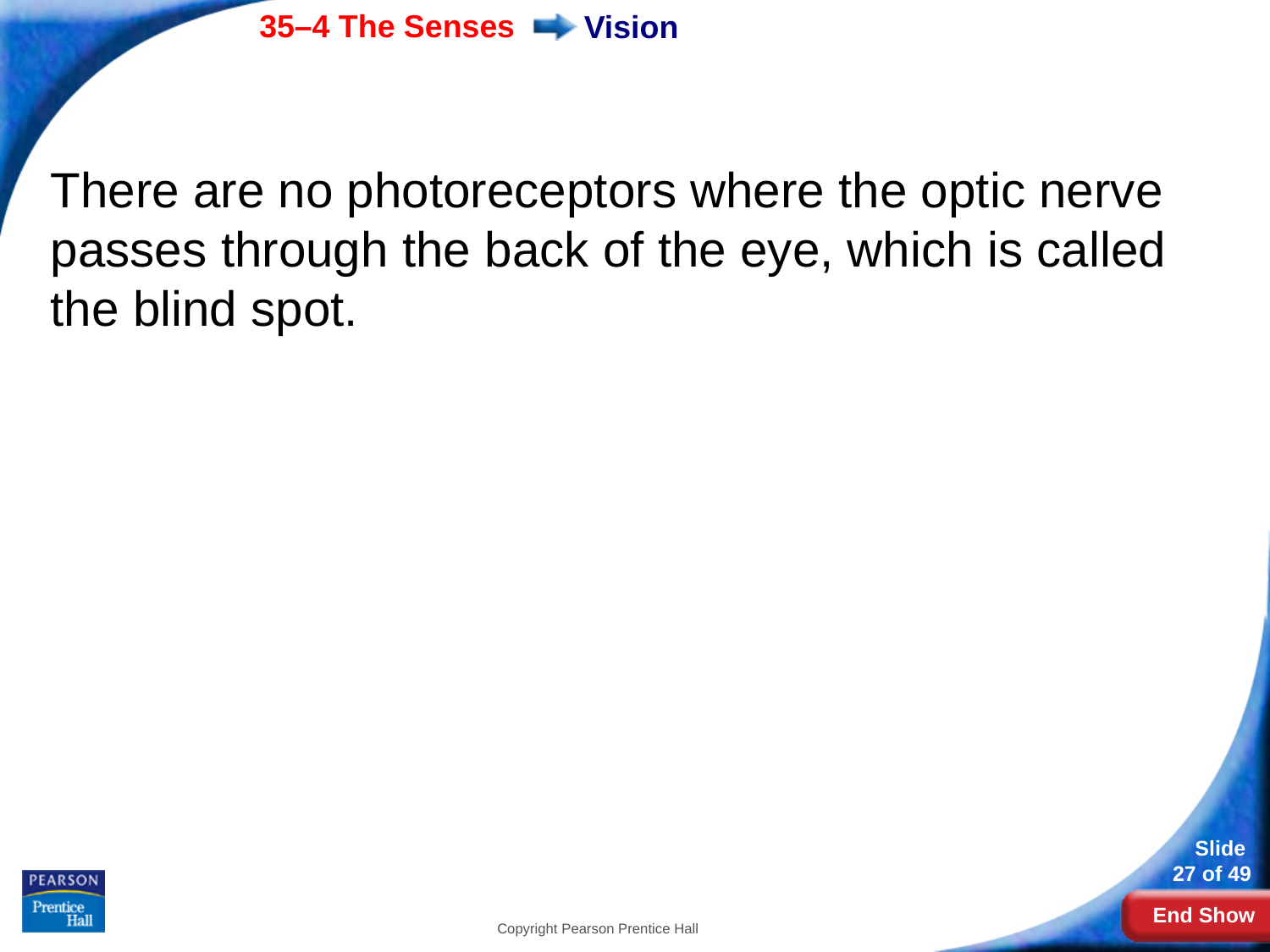

# Vision
There are no photoreceptors where the optic nerve passes through the back of the eye, which is called the blind spot.

Copyright Pearson Prentice Hall